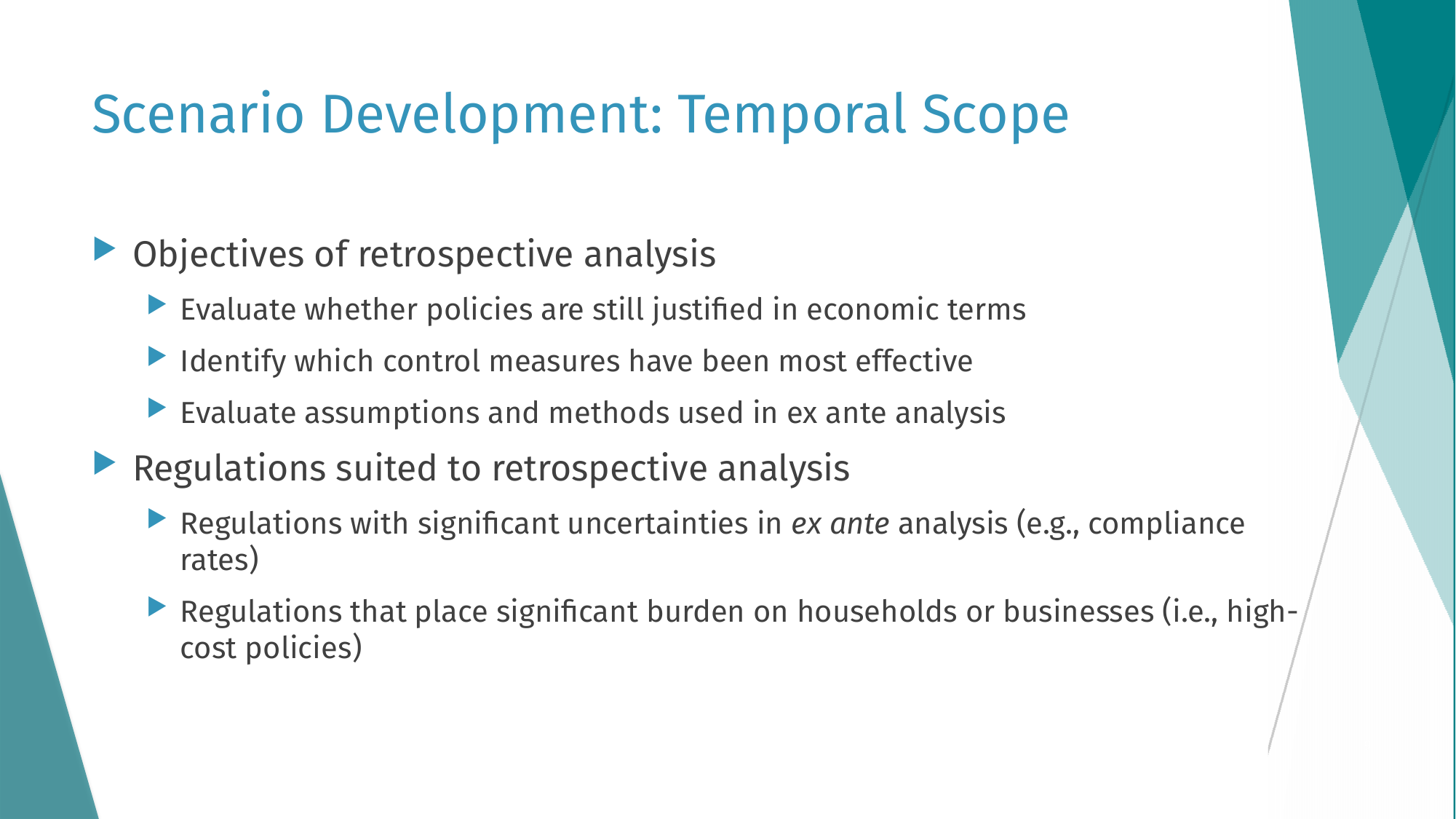

# Scenario Development: Temporal Scope
Objectives of retrospective analysis
Evaluate whether policies are still justified in economic terms
Identify which control measures have been most effective
Evaluate assumptions and methods used in ex ante analysis
Regulations suited to retrospective analysis
Regulations with significant uncertainties in ex ante analysis (e.g., compliance rates)
Regulations that place significant burden on households or businesses (i.e., high-cost policies)
9